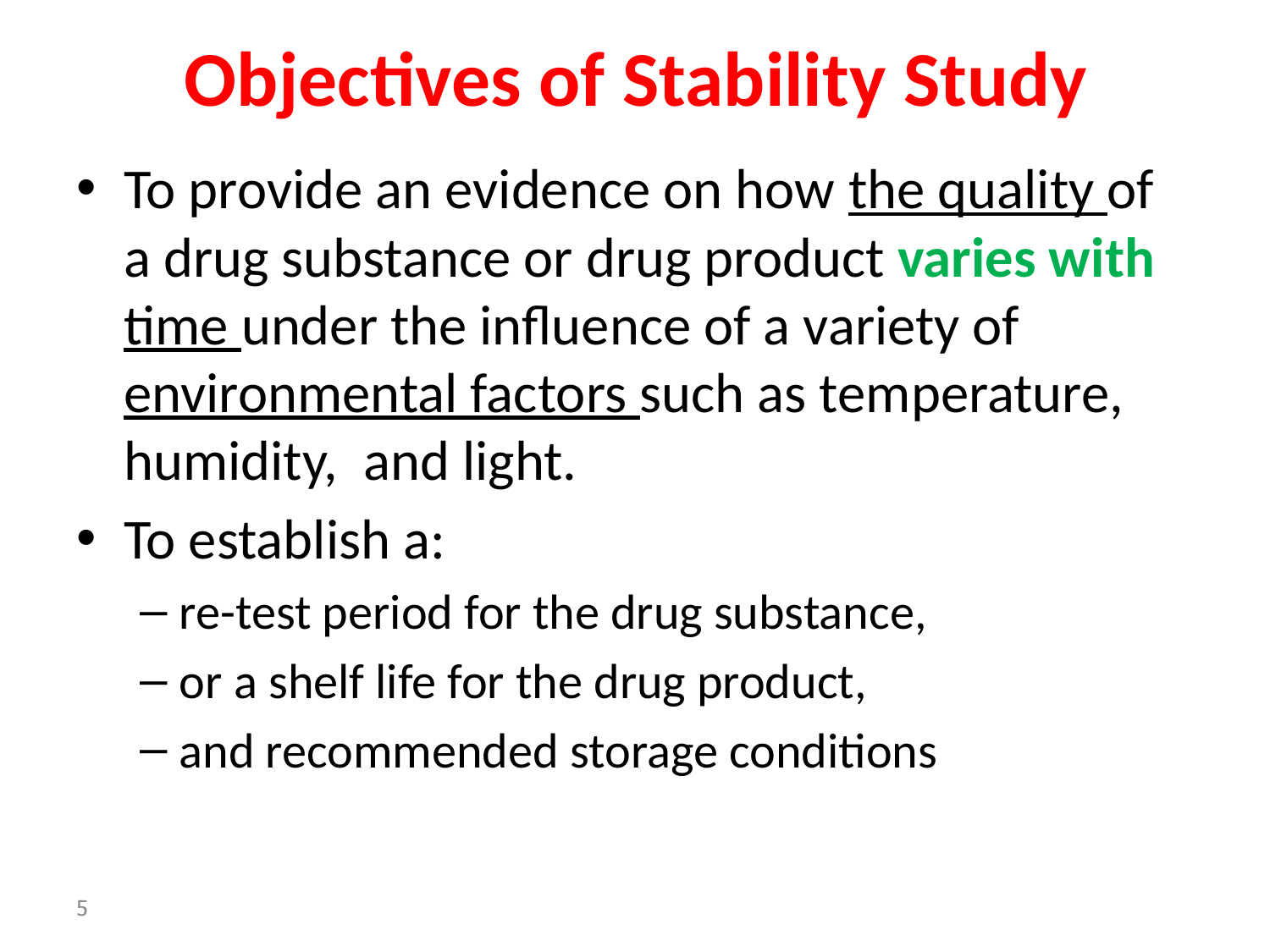

# Objectives of Stability Study
To provide an evidence on how the quality of a drug substance or drug product varies with time under the influence of a variety of environmental factors such as temperature, humidity,  and light.
To establish a:
re-test period for the drug substance,
or a shelf life for the drug product,
and recommended storage conditions

5